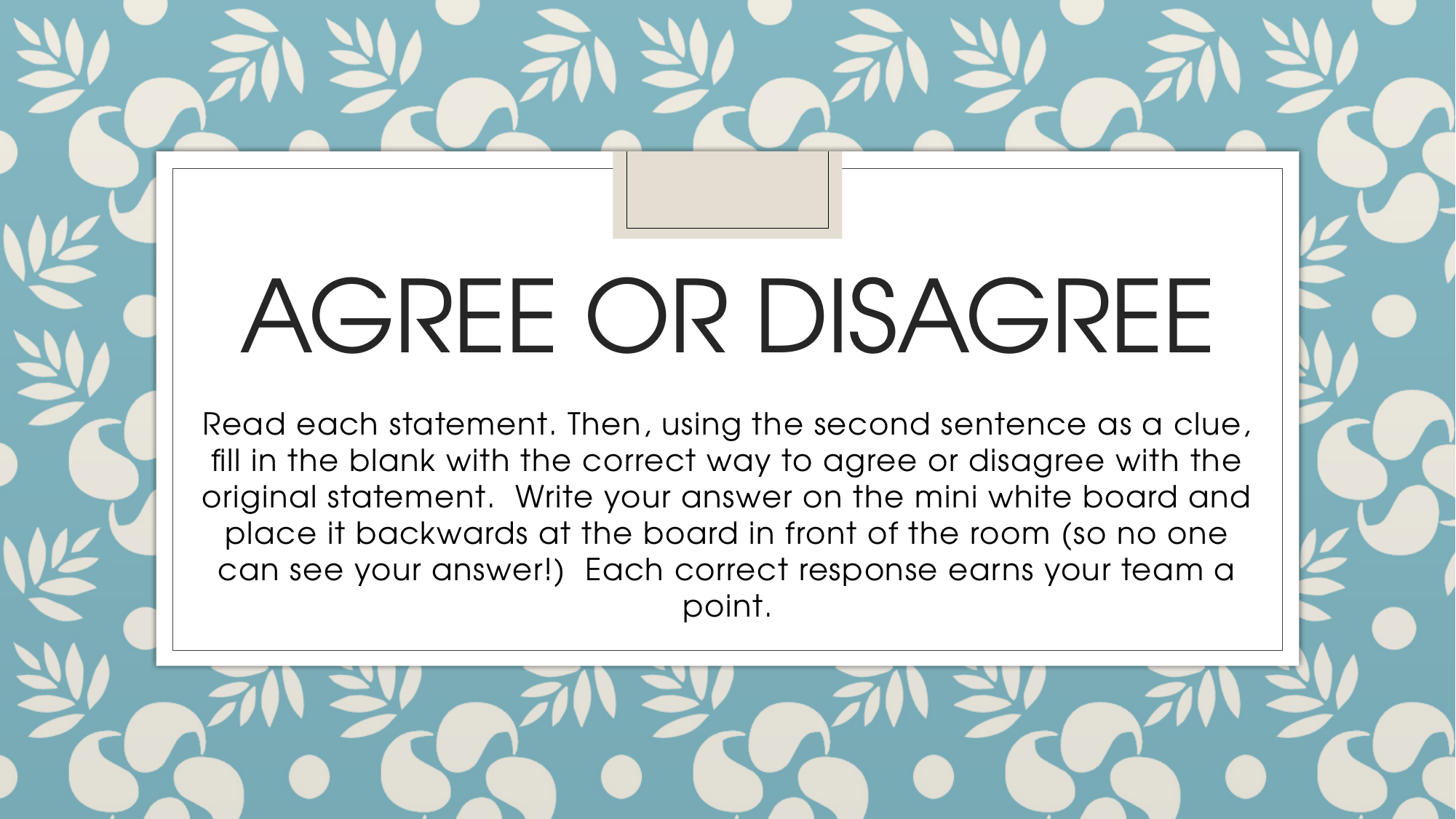

# Agree or Disagree
Read each statement. Then, using the second sentence as a clue, fill in the blank with the correct way to agree or disagree with the original statement.  Write your answer on the mini white board and place it backwards at the board in front of the room (so no one can see your answer!)  Each correct response earns your team a point.